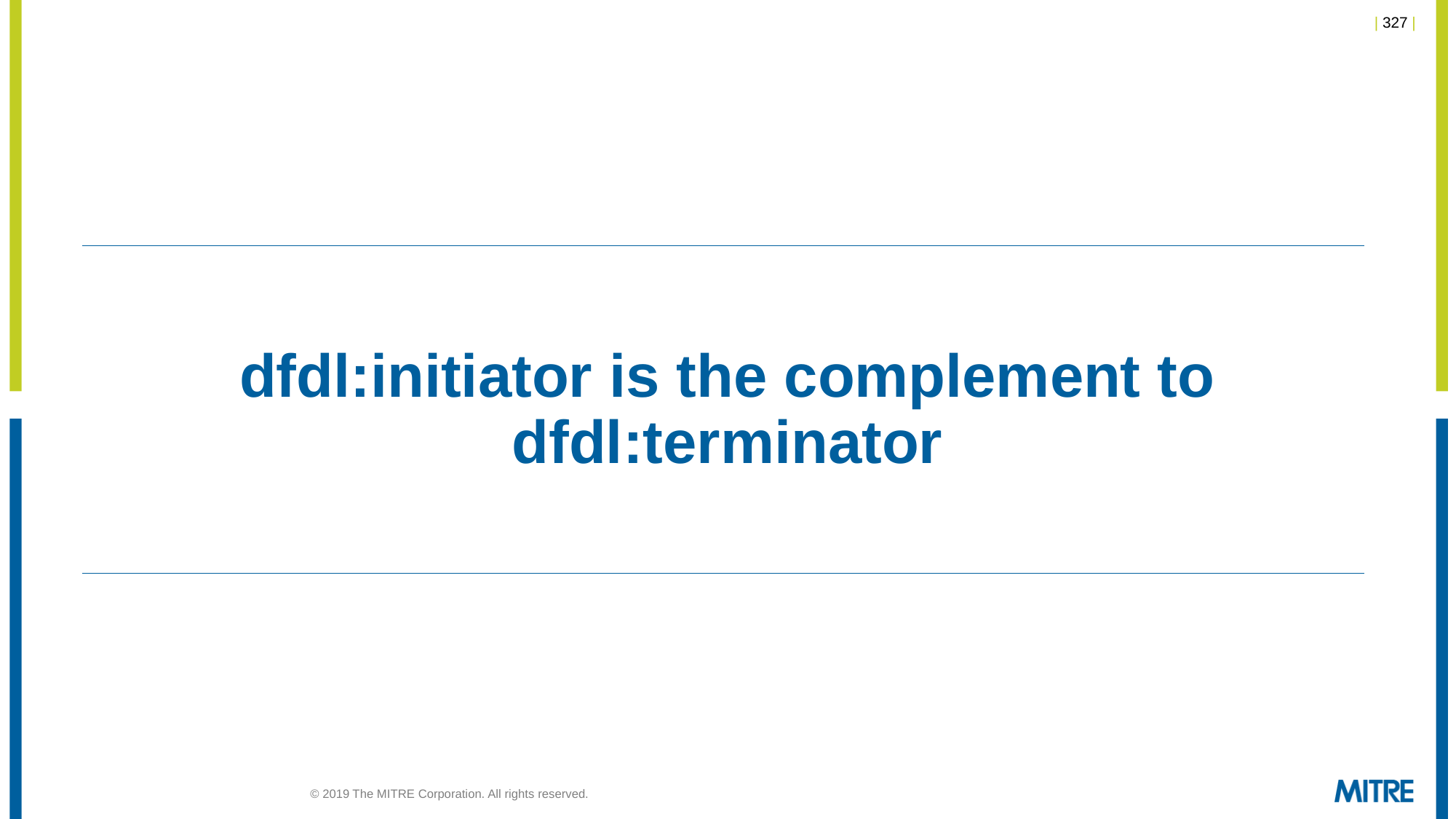

# dfdl:initiator is the complement to dfdl:terminator
© 2019 The MITRE Corporation. All rights reserved.